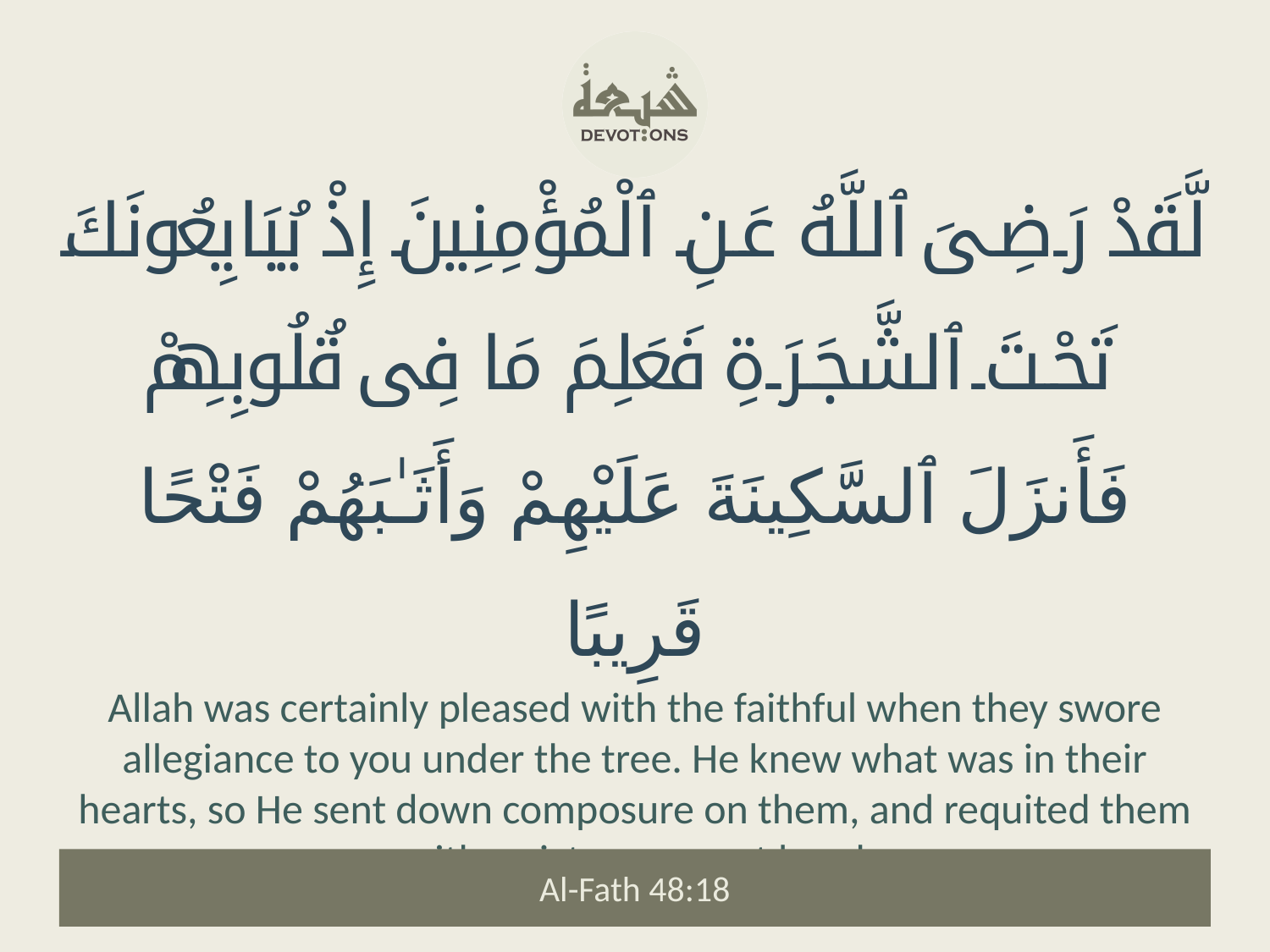

لَّقَدْ رَضِىَ ٱللَّهُ عَنِ ٱلْمُؤْمِنِينَ إِذْ يُبَايِعُونَكَ تَحْتَ ٱلشَّجَرَةِ فَعَلِمَ مَا فِى قُلُوبِهِمْ فَأَنزَلَ ٱلسَّكِينَةَ عَلَيْهِمْ وَأَثَـٰبَهُمْ فَتْحًا قَرِيبًا
Allah was certainly pleased with the faithful when they swore allegiance to you under the tree. He knew what was in their hearts, so He sent down composure on them, and requited them with a victory near at hand
Al-Fath 48:18